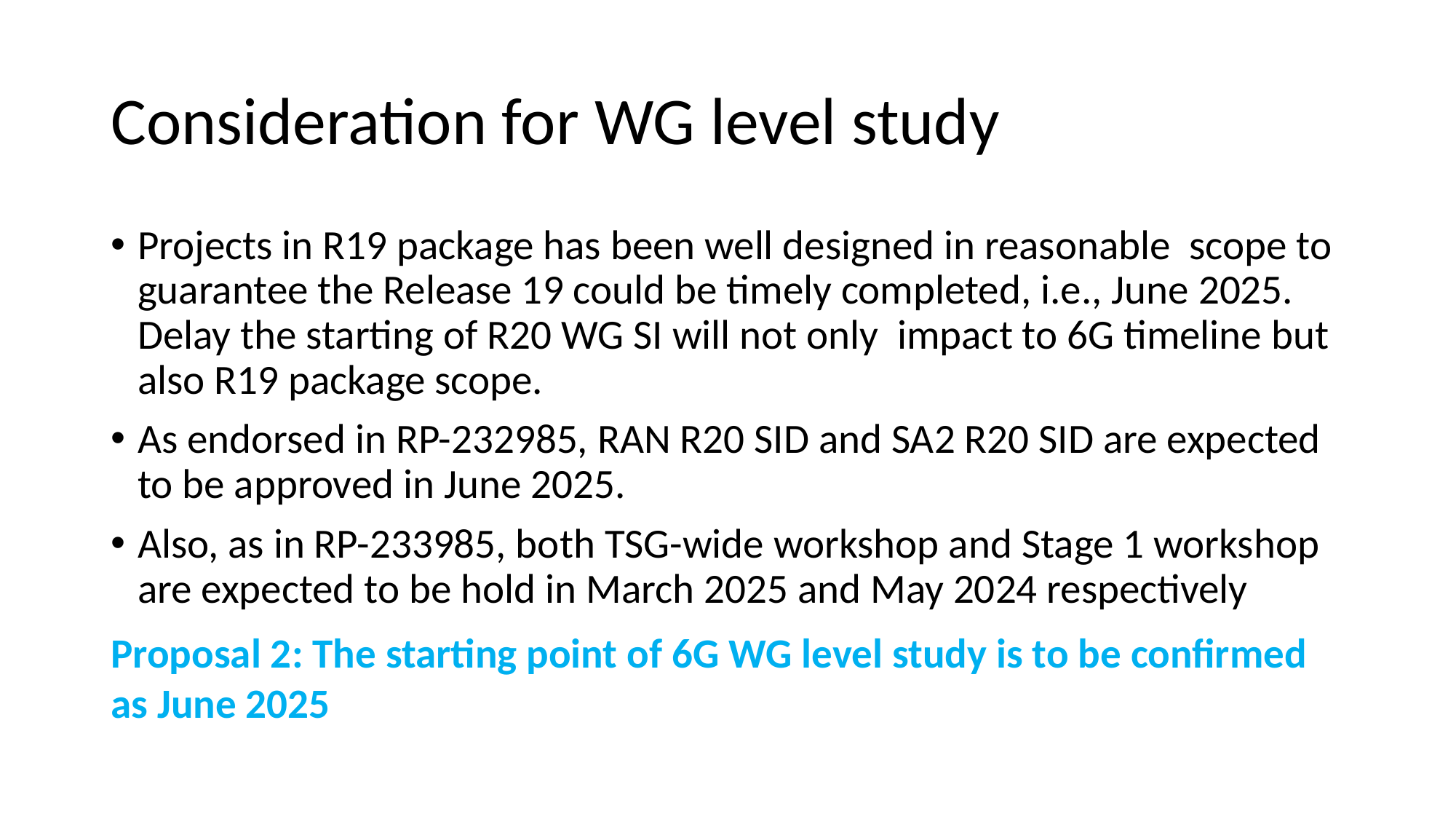

# Consideration for WG level study
Projects in R19 package has been well designed in reasonable  scope to guarantee the Release 19 could be timely completed, i.e., June 2025. Delay the starting of R20 WG SI will not only  impact to 6G timeline but also R19 package scope.
As endorsed in RP-232985, RAN R20 SID and SA2 R20 SID are expected to be approved in June 2025.
Also, as in RP-233985, both TSG-wide workshop and Stage 1 workshop are expected to be hold in March 2025 and May 2024 respectively
Proposal 2: The starting point of 6G WG level study is to be confirmed as June 2025